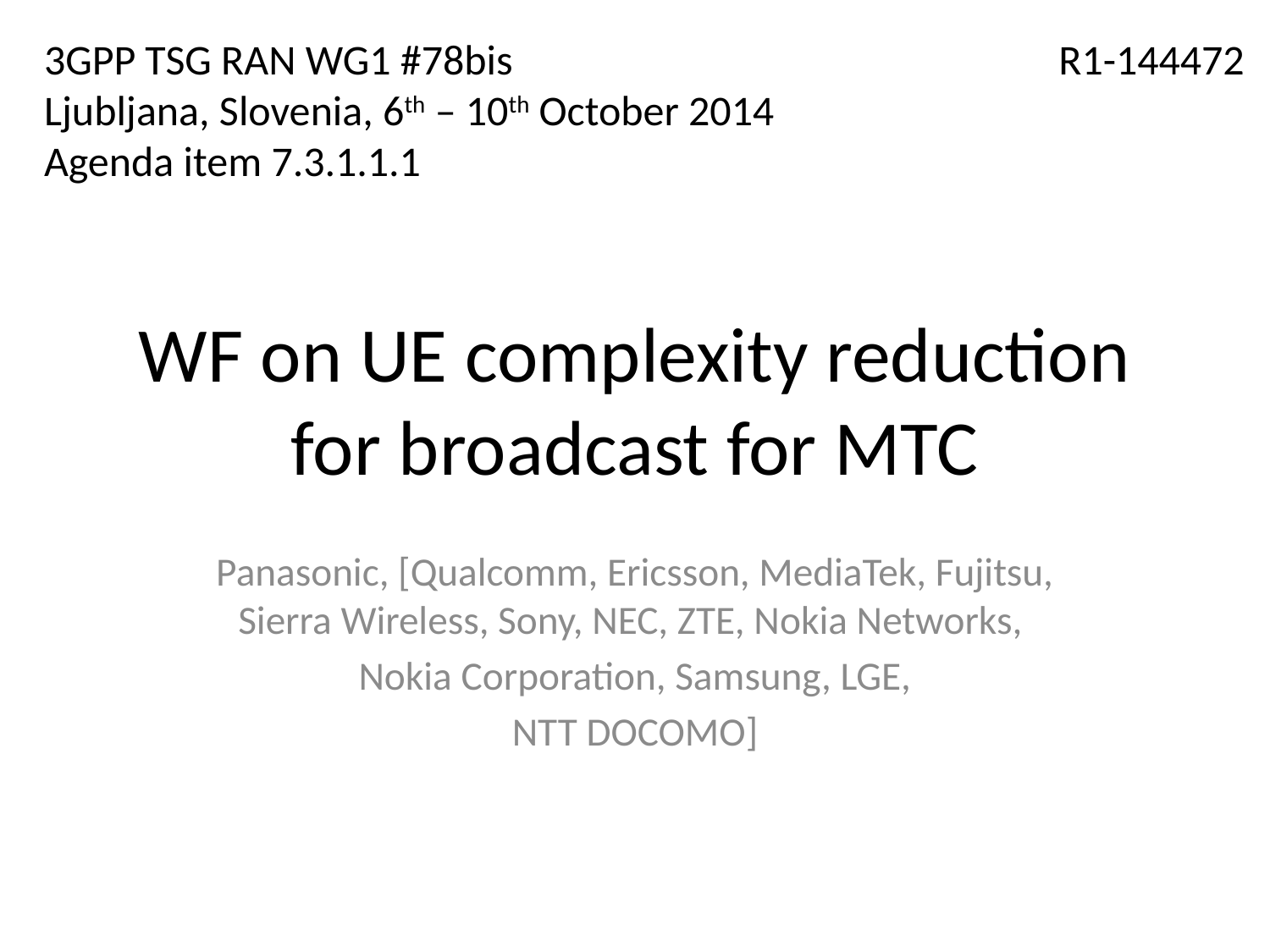

3GPP TSG RAN WG1 #78bis
Ljubljana, Slovenia, 6th – 10th October 2014
Agenda item 7.3.1.1.1
R1-144472
# WF on UE complexity reduction for broadcast for MTC
Panasonic, [Qualcomm, Ericsson, MediaTek, Fujitsu, Sierra Wireless, Sony, NEC, ZTE, Nokia Networks,
Nokia Corporation, Samsung, LGE,
NTT DOCOMO]